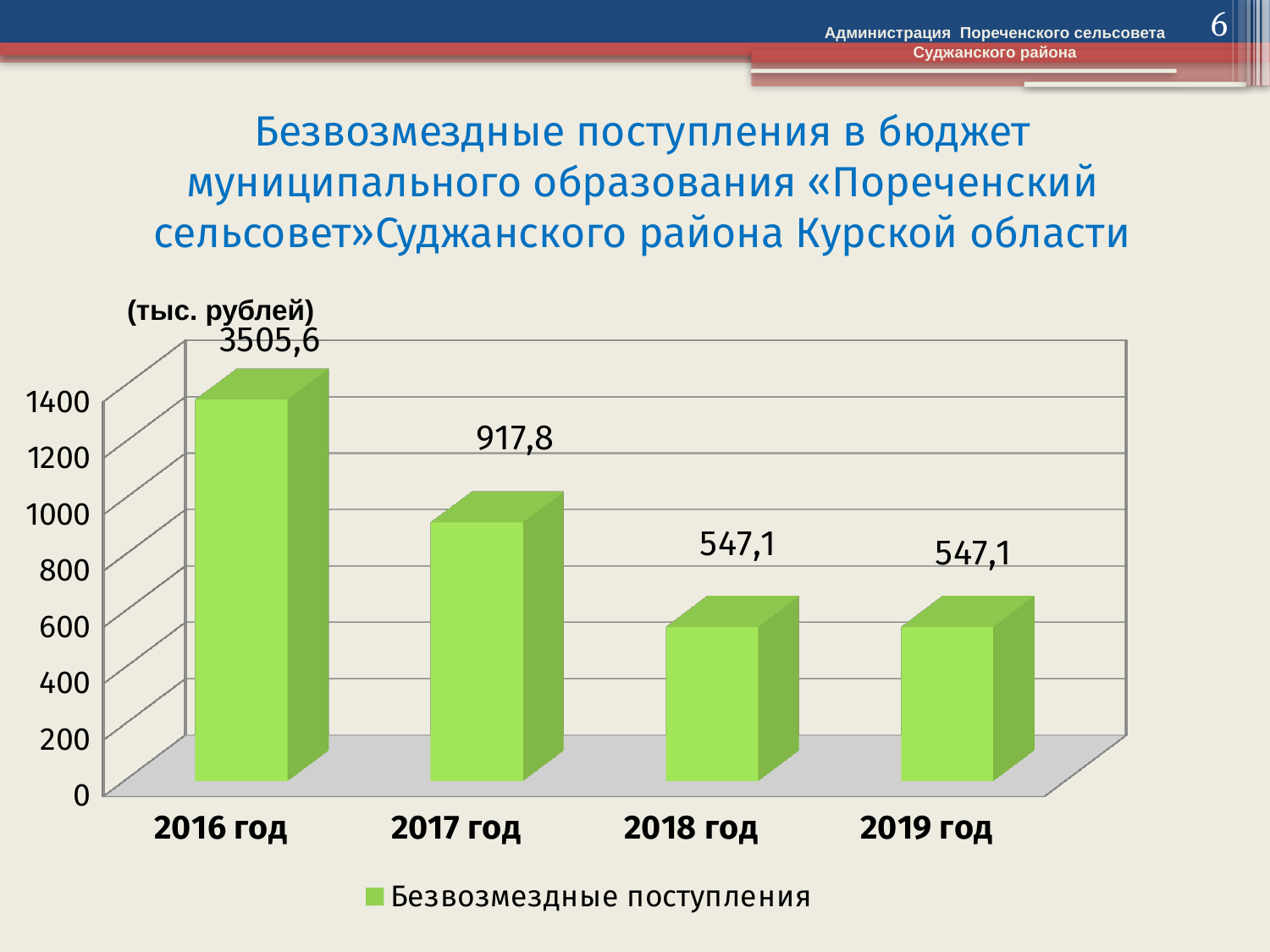

6
Администрация  Пореченского сельсовета Суджанского района
# Безвозмездные поступления в бюджет муниципального образования «Пореченский сельсовет»Суджанского района Курской области
(тыс. рублей)

[unsupported chart]